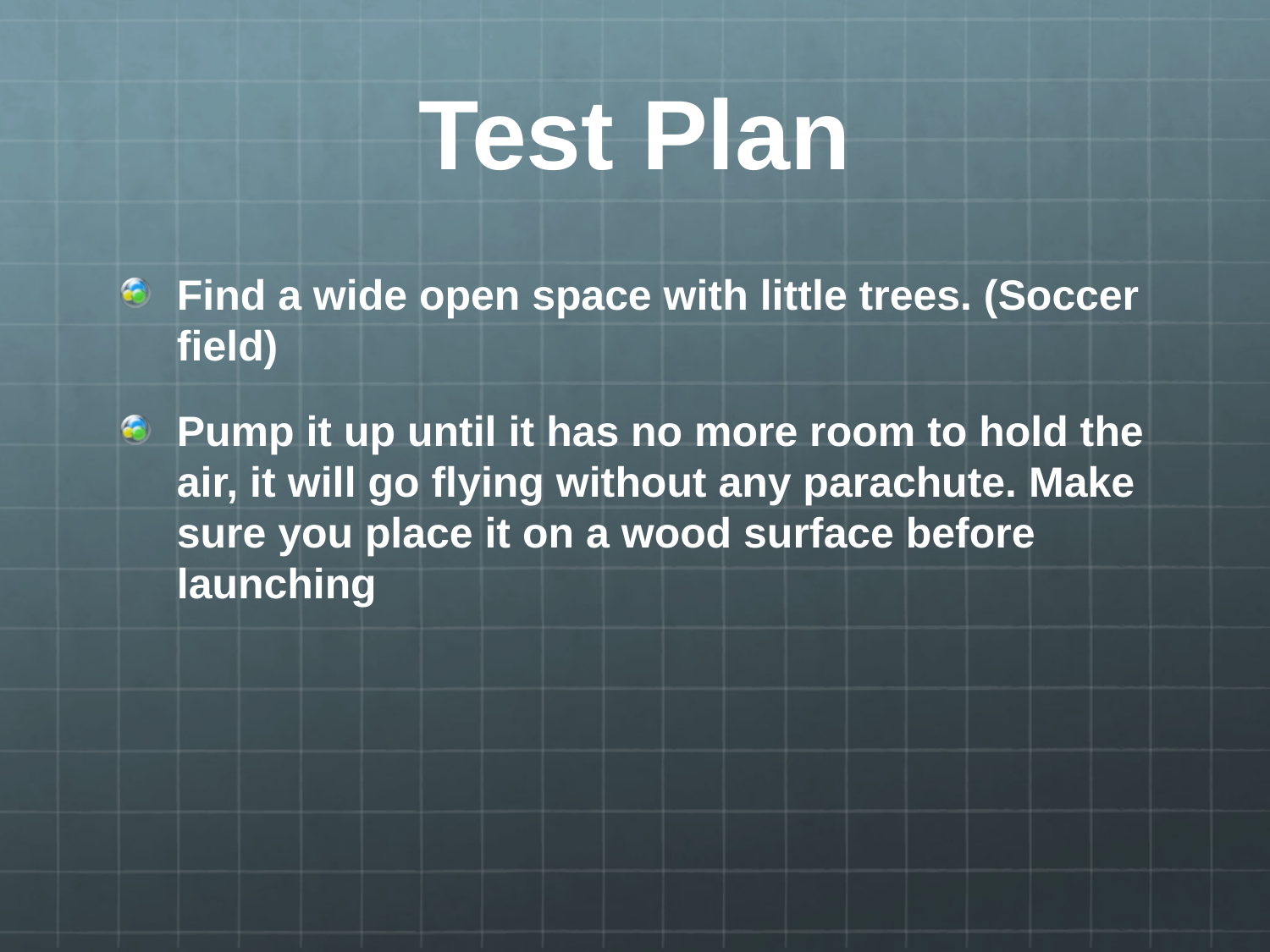

# Test Plan
Find a wide open space with little trees. (Soccer field)
Pump it up until it has no more room to hold the air, it will go flying without any parachute. Make sure you place it on a wood surface before launching